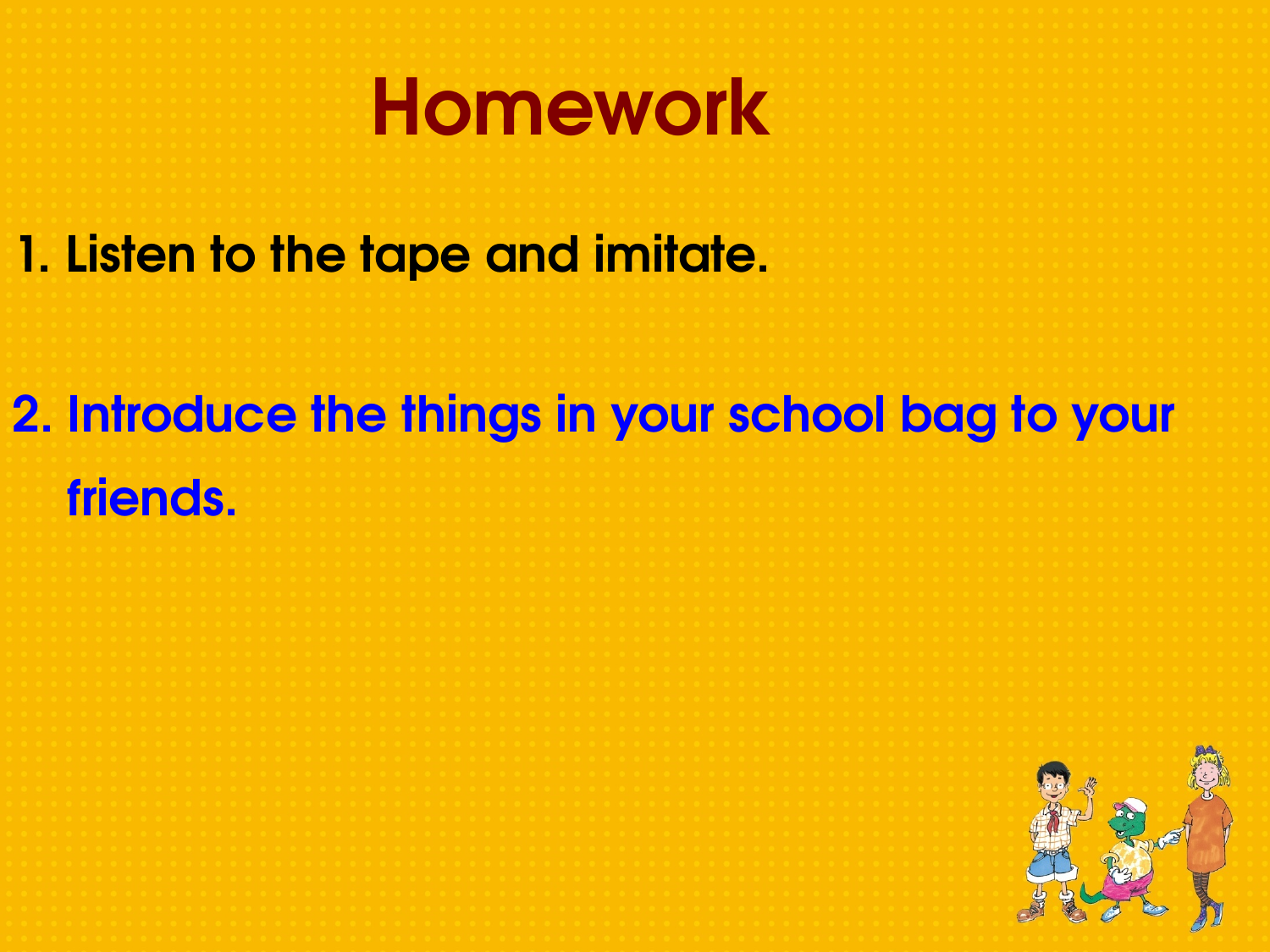

# Homework
1. Listen to the tape and imitate.
2. Introduce the things in your school bag to your
    friends.